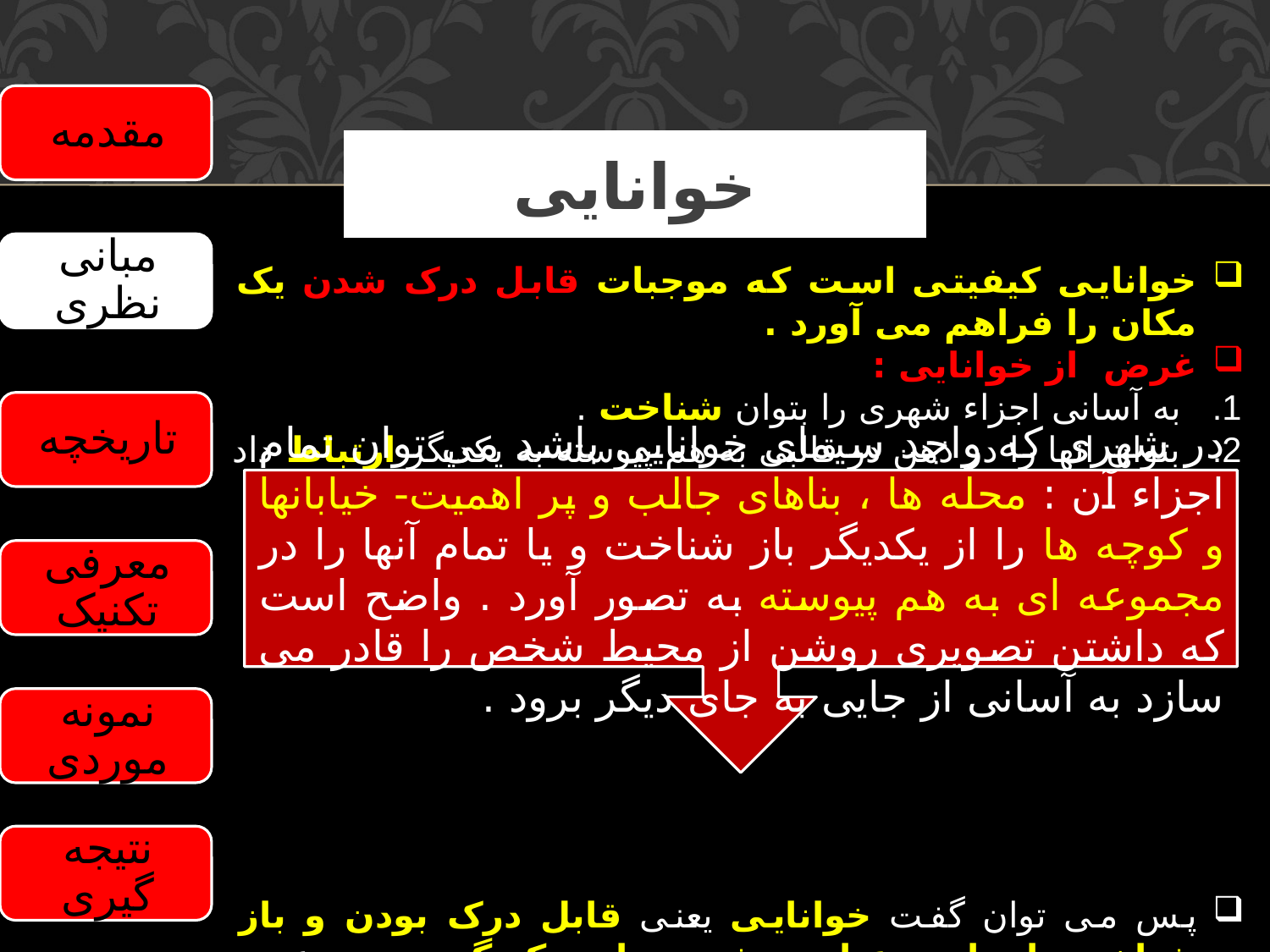

مقدمه
مبانی نظری
تاریخچه
معرفی تکنیک
نمونه موردی
نتیجه گیری
# خوانایی
خوانایی کیفیتی است که موجبات قابل درک شدن یک مکان را فراهم می آورد .
غرض  از خوانایی :
به آسانی اجزاء شهری را بتوان شناخت .
بتوان انها را در ذهن در قالبی به هم پیوسته به یکدیگر ارتباط داد .

پس می توان گفت خوانایی یعنی قابل درک بودن و باز شناختن اجزاء و عناصر شهری از  یکدیگر درمجموعه و کلیتی منسجم و بهم پیوسته بصورتی که فرد در ان مکان گم و سردر گم نشود .

در شهری که واجد سیمای خوانایی باشد می توان تمام اجزاء آن : محله ها ، بناهای جالب و پر اهمیت- خیابانها و کوچه ها را از یکدیگر باز شناخت و یا تمام آنها را در مجموعه ای به هم پیوسته به تصور آورد . واضح است که داشتن تصویری روشن از محیط شخص را قادر می سازد به آسانی از جایی به جای دیگر برود .